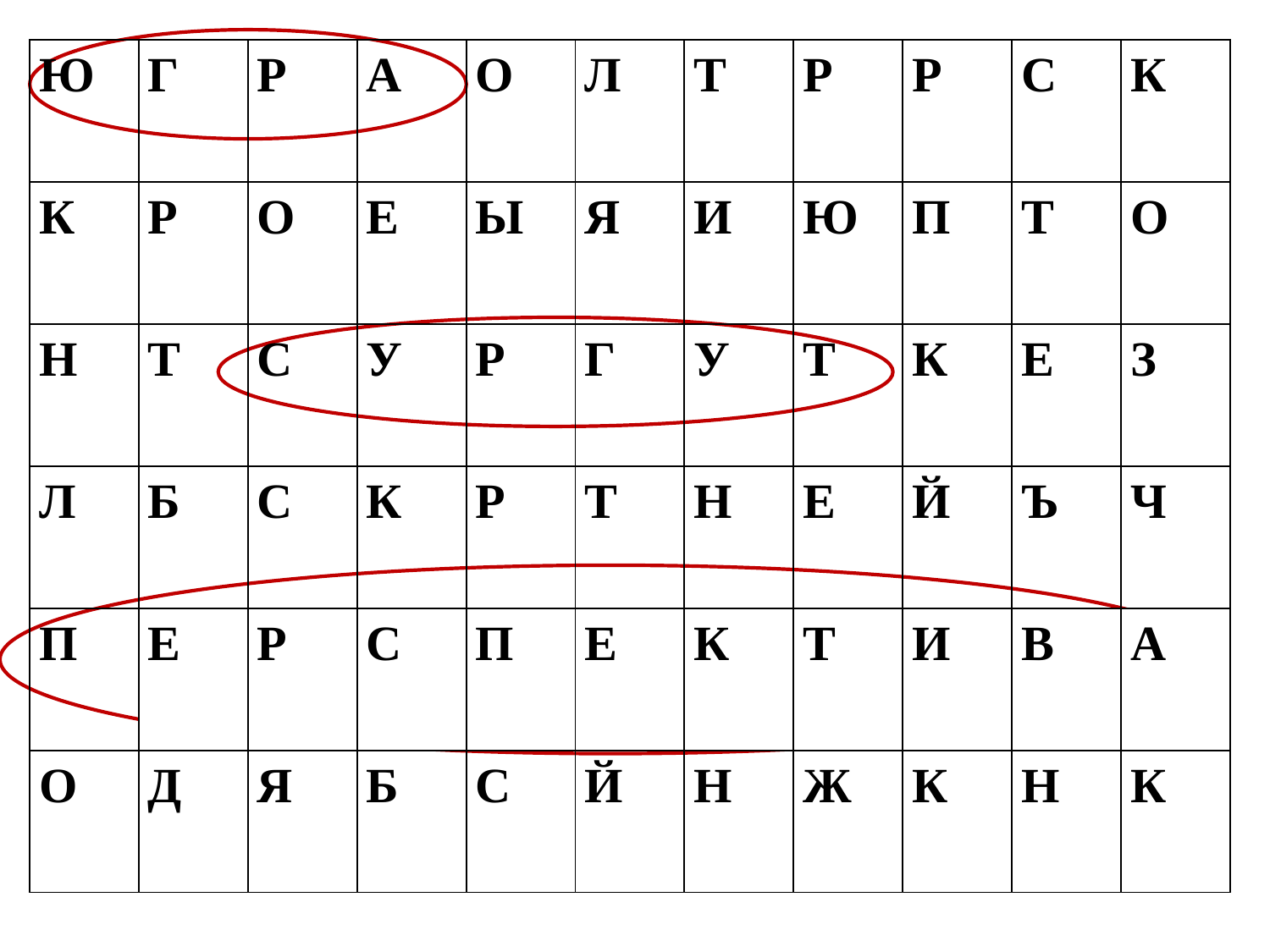

| Ю | Г | Р | А | О | Л | Т | Р | Р | С | К |
| --- | --- | --- | --- | --- | --- | --- | --- | --- | --- | --- |
| К | Р | О | Е | Ы | Я | И | Ю | П | Т | О |
| Н | Т | С | У | Р | Г | У | Т | К | Е | З |
| Л | Б | С | К | Р | Т | Н | Е | Й | Ъ | Ч |
| П | Е | Р | С | П | Е | К | Т | И | В | А |
| О | Д | Я | Б | С | Й | Н | Ж | К | Н | К |